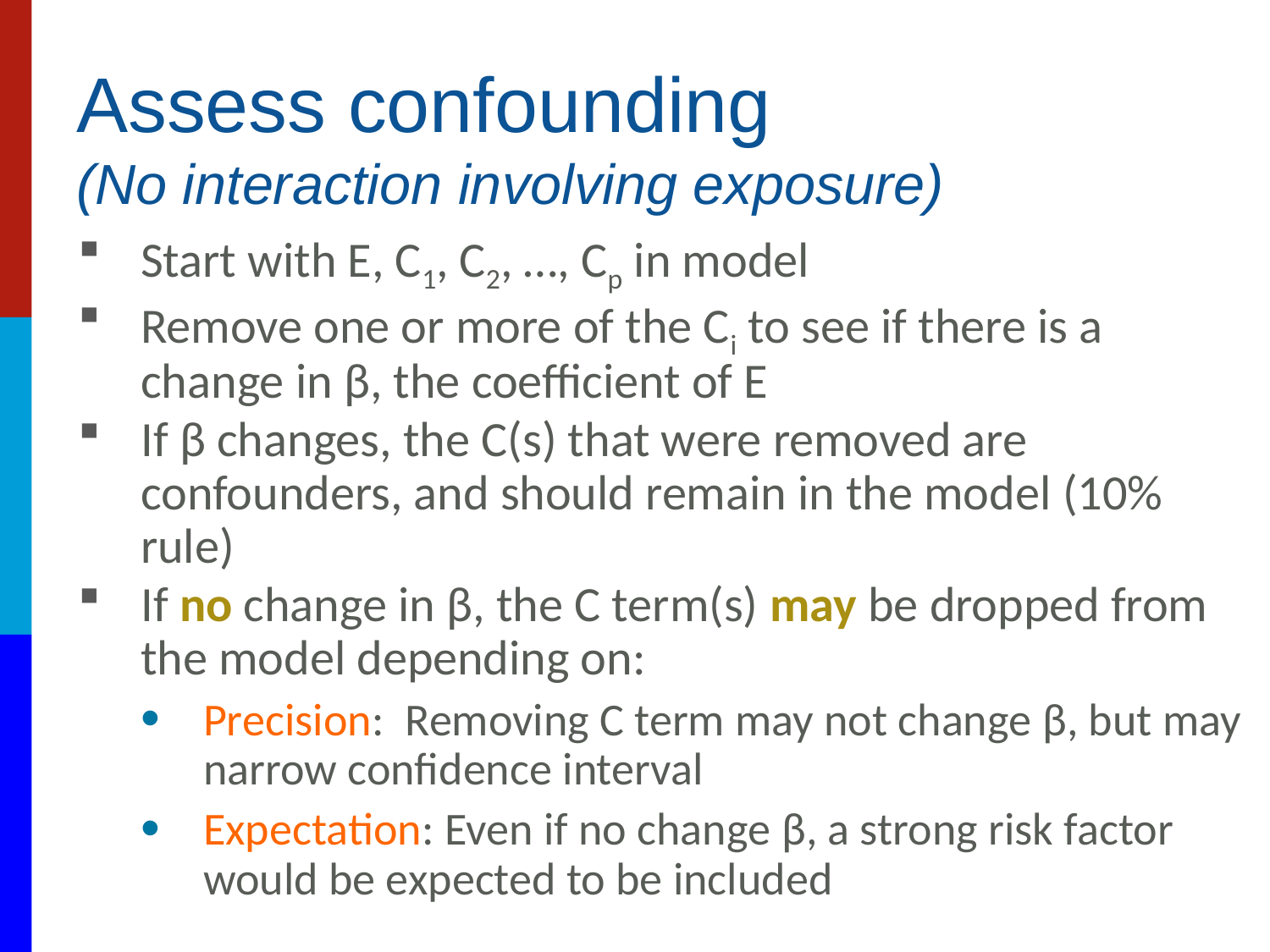

# Assess confounding (No interaction involving exposure)
Start with E, C1, C2, …, Cp in model
Remove one or more of the Ci to see if there is a change in β, the coefficient of E
If β changes, the C(s) that were removed are confounders, and should remain in the model (10% rule)
If no change in β, the C term(s) may be dropped from the model depending on:
Precision:  Removing C term may not change β, but may narrow confidence interval
Expectation: Even if no change β, a strong risk factor would be expected to be included